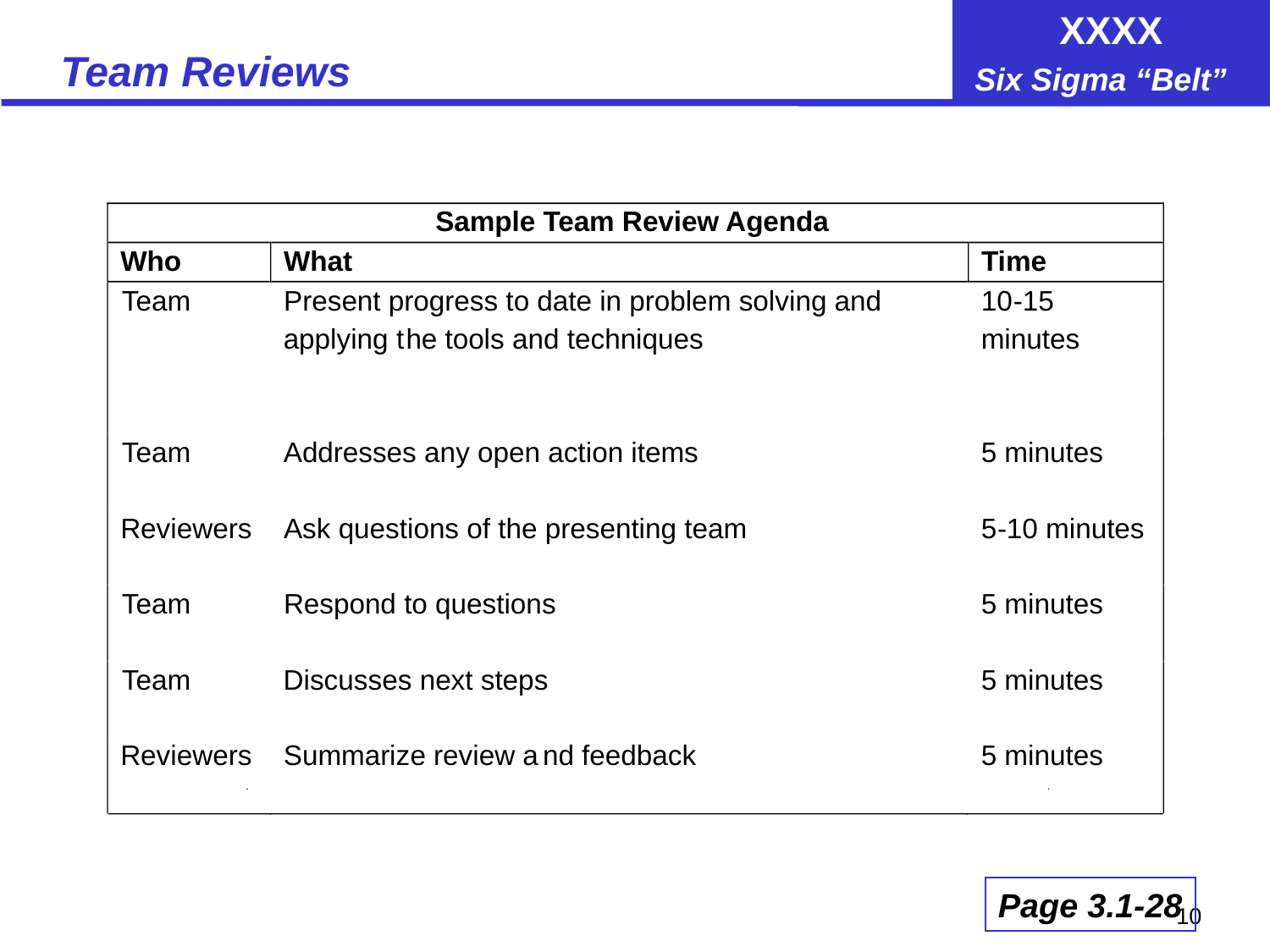

# Team Reviews

Sample Team Review Agenda

Who

What

Time

Team

Present progress to date in problem solving and
10
-
15
applying t
he tools and techniques

minutes

Team

Addresses any open action items

5 minutes

Reviewers

Ask questions of the presenting team

5
-
10 minutes

Team

Respond to questions

5 minutes

Team

Discusses next steps

5 minutes

Reviewers

Summarize review a
nd feedback

5 minutes

Page 3.1-28